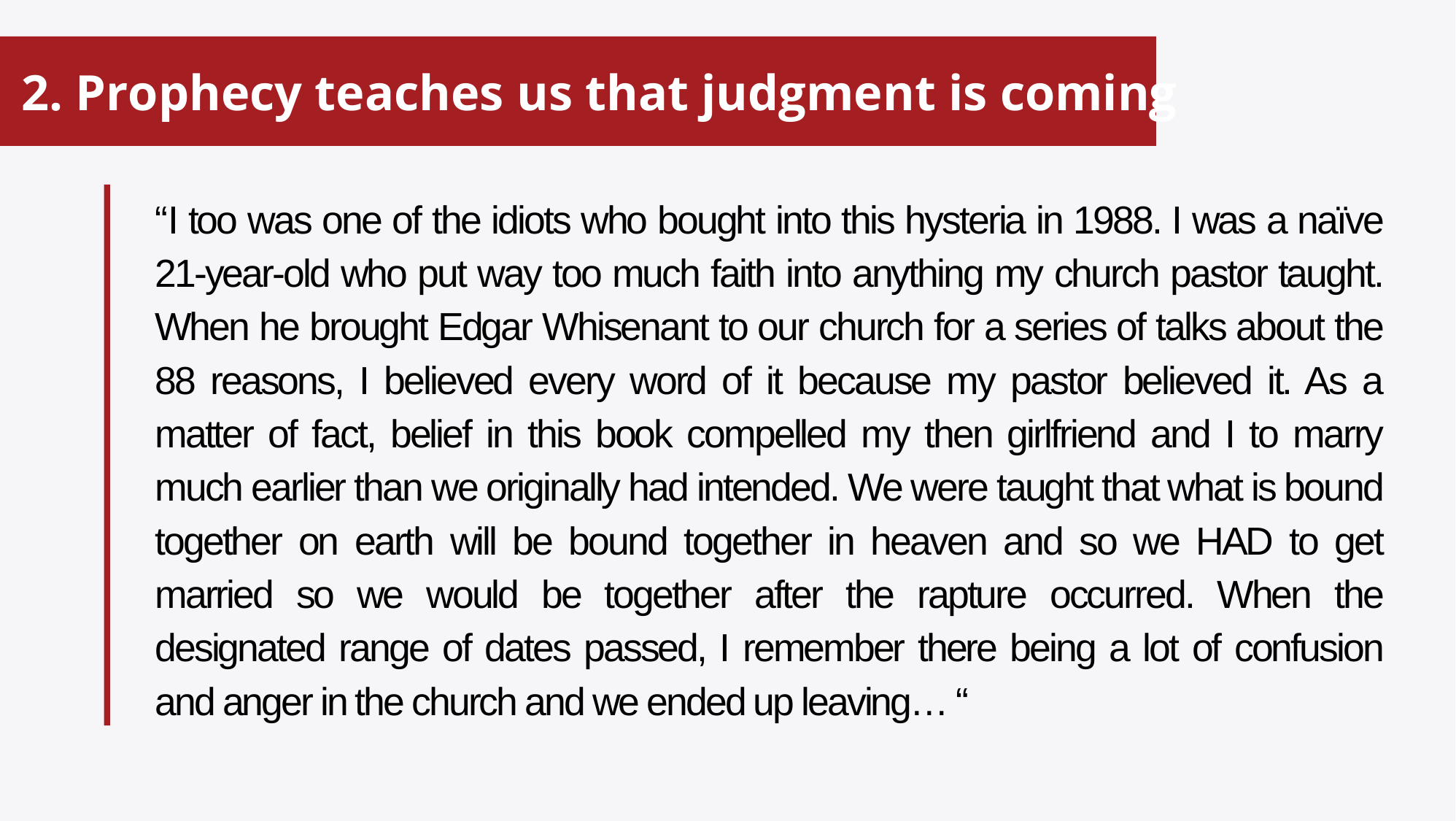

# 2. Prophecy teaches us that judgment is coming
“I too was one of the idiots who bought into this hysteria in 1988. I was a naïve 21-year-old who put way too much faith into anything my church pastor taught. When he brought Edgar Whisenant to our church for a series of talks about the 88 reasons, I believed every word of it because my pastor believed it. As a matter of fact, belief in this book compelled my then girlfriend and I to marry much earlier than we originally had intended. We were taught that what is bound together on earth will be bound together in heaven and so we HAD to get married so we would be together after the rapture occurred. When the designated range of dates passed, I remember there being a lot of confusion and anger in the church and we ended up leaving… “